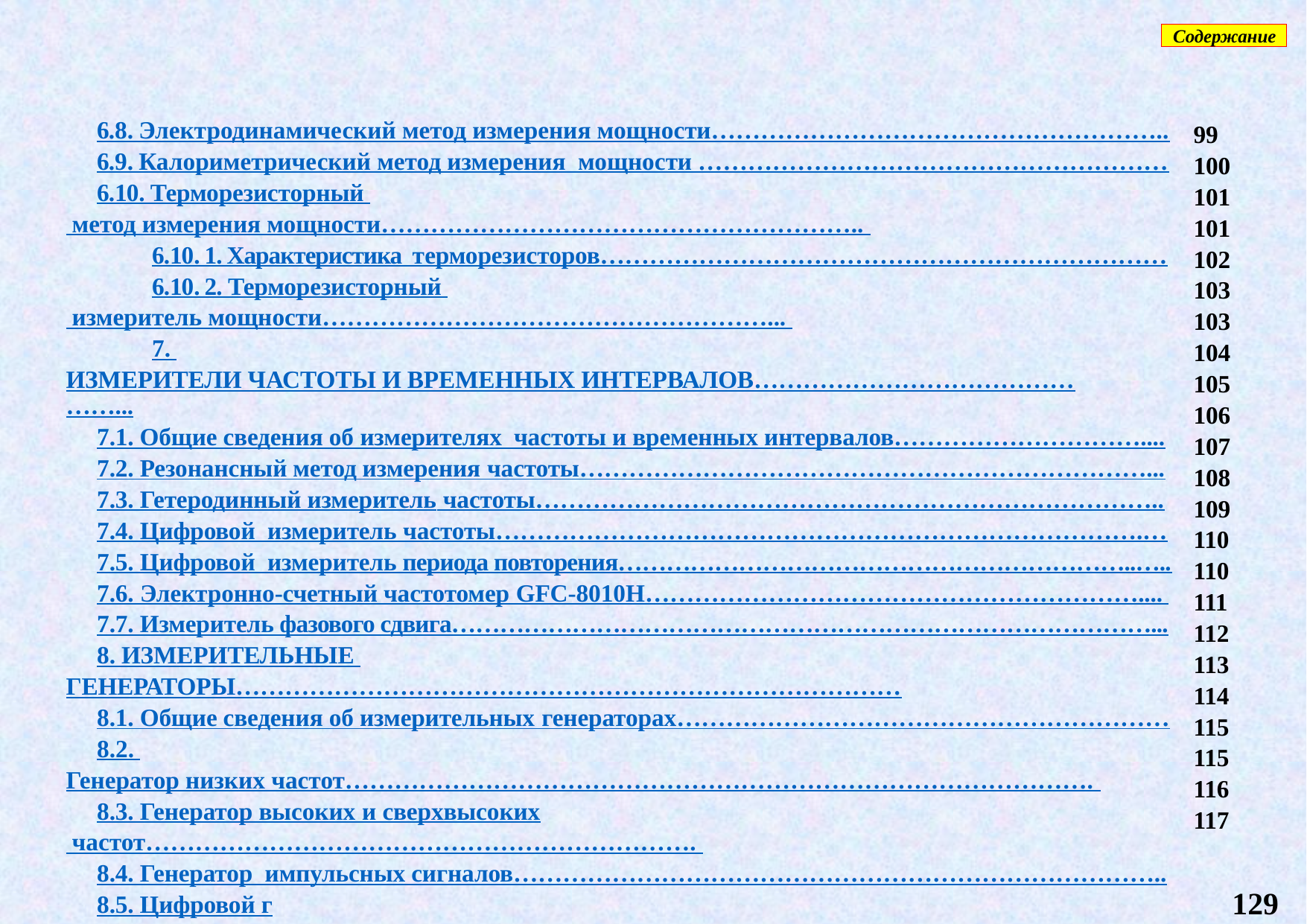

Содержание
6.8. Электродинамический метод измерения мощности………………………………………………..
6.9. Калориметрический метод измерения  мощности …………………………………………………
6.10. Терморезисторный  метод измерения мощности…………………………………………………..
6.10. 1. Характеристика  терморезисторов……………………………………………………………
6.10. 2. Терморезисторный  измеритель мощности………………………………………………...
7. ИЗМЕРИТЕЛИ ЧАСТОТЫ И ВРЕМЕННЫХ ИНТЕРВАЛОВ………………………………………...
7.1. Общие сведения об измерителях  частоты и временных интервалов…………………………....
7.2. Резонансный метод измерения частоты……………………………………………………………...
7.3. Гетеродинный измеритель частоты…………………………………………………………………..
7.4. Цифровой  измеритель частоты…………………………………………………………………….…
7.5. Цифровой  измеритель периода повторения………………………………………………………..…..
7.6. Электронно-счетный частотомер GFC-8010H……………………………………………………....
7.7. Измеритель фазового сдвига……………………………………………………………………………...
8. ИЗМЕРИТЕЛЬНЫЕ ГЕНЕРАТОРЫ………………………………………………………………………
8.1. Общие сведения об измерительных генераторах……………………………………………………
8.2. Генератор низких частот……………………………………………………………………………….
8.3. Генератор высоких и сверхвысоких частот………………………………………………………….
8.4. Генератор  импульсных сигналов……………………………………………………………………..
8.5. Цифровой генератор…………………………………………………………………………………….
9. ЭЛЕКТРИЧЕСКИЕ ИЗМЕРЕНИЯ НЕЭЛЕКТРИЧЕСКИХ ВЕЛИЧИН……………………………...
9.1. Общие сведения об электрическим измерениям неэлектрических величин………………………....
9.2. Датчики измерения неэлектрических величин……………………………………………………..
9.3. Измерительные схемы……………………………………………………………………………………...
99
100
101
101
102
103
103
104
105
106
107
108
109
110
110
111
112
113
114
115
115
116
117
129